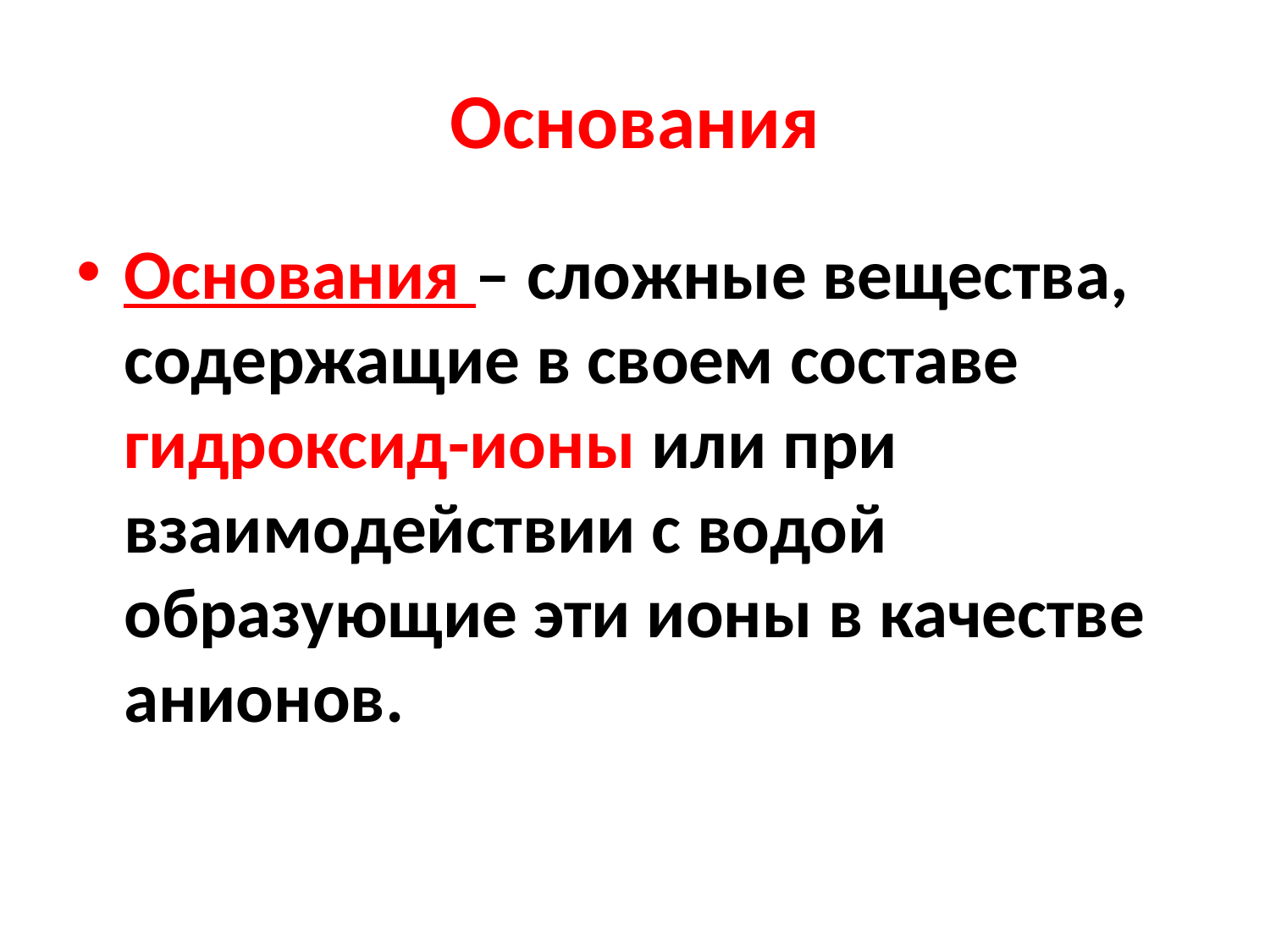

# Основания
Основания – сложные вещества, содержащие в своем составе гидроксид-ионы или при взаимодействии с водой образующие эти ионы в качестве анионов.